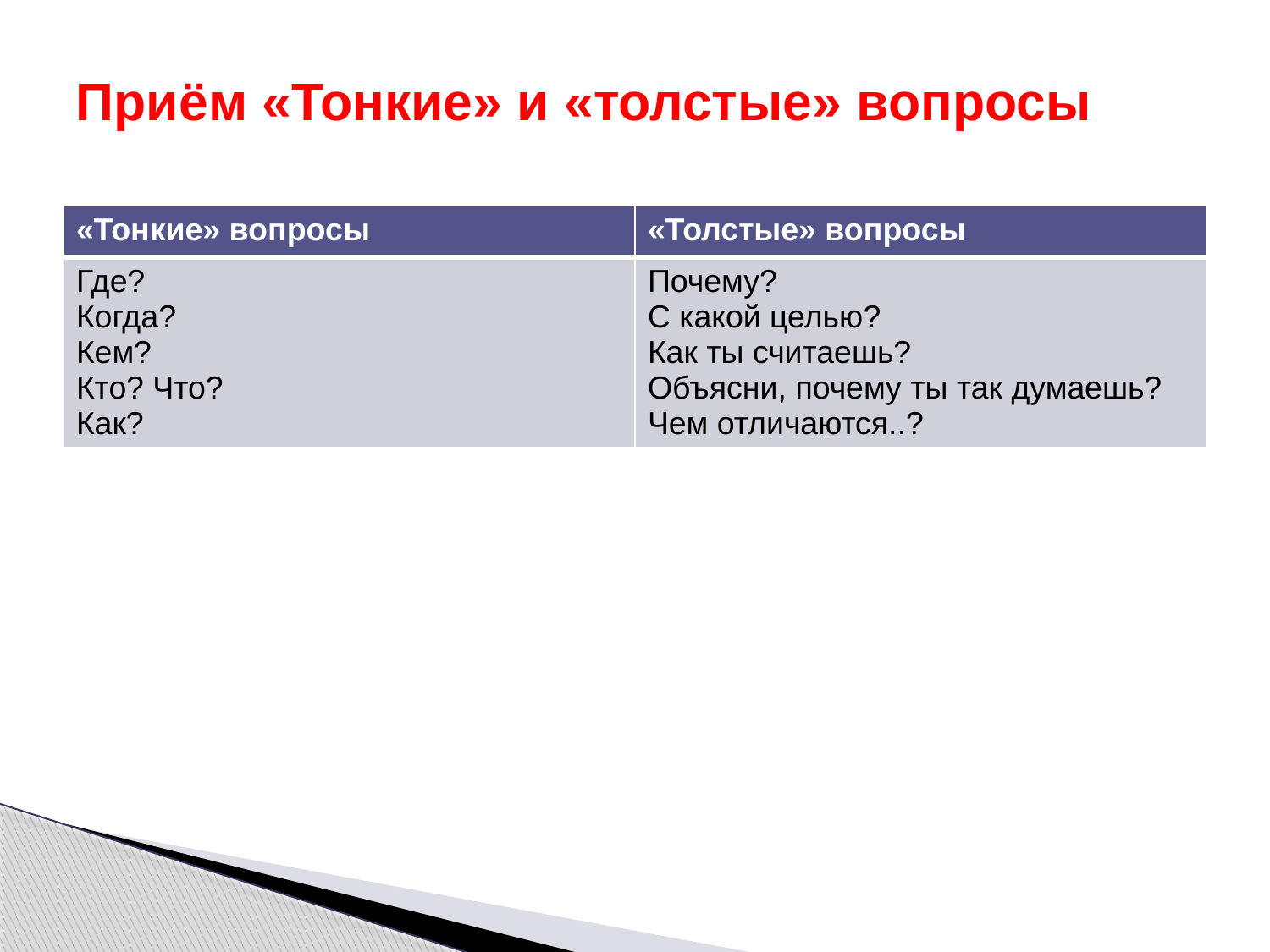

# Приём «Тонкие» и «толстые» вопросы
| «Тонкие» вопросы | «Толстые» вопросы |
| --- | --- |
| Где? Когда? Кем? Кто? Что? Как? | Почему? С какой целью? Как ты считаешь? Объясни, почему ты так думаешь? Чем отличаются..? |